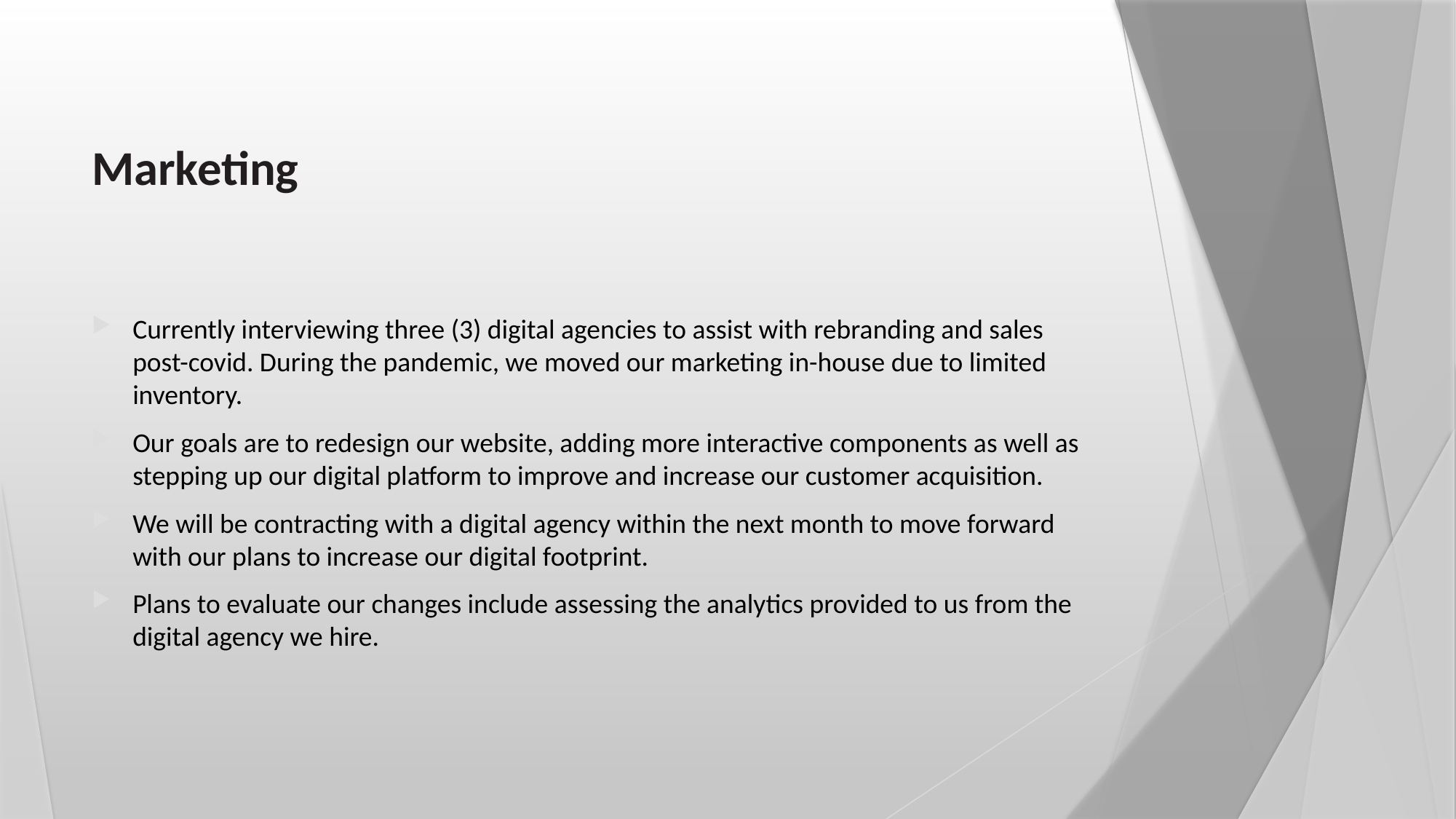

# Marketing

Currently interviewing three (3) digital agencies to assist with rebranding and sales post-covid. During the pandemic, we moved our marketing in-house due to limited inventory.
Our goals are to redesign our website, adding more interactive components as well as stepping up our digital platform to improve and increase our customer acquisition.
We will be contracting with a digital agency within the next month to move forward with our plans to increase our digital footprint.
Plans to evaluate our changes include assessing the analytics provided to us from the  digital agency we hire.